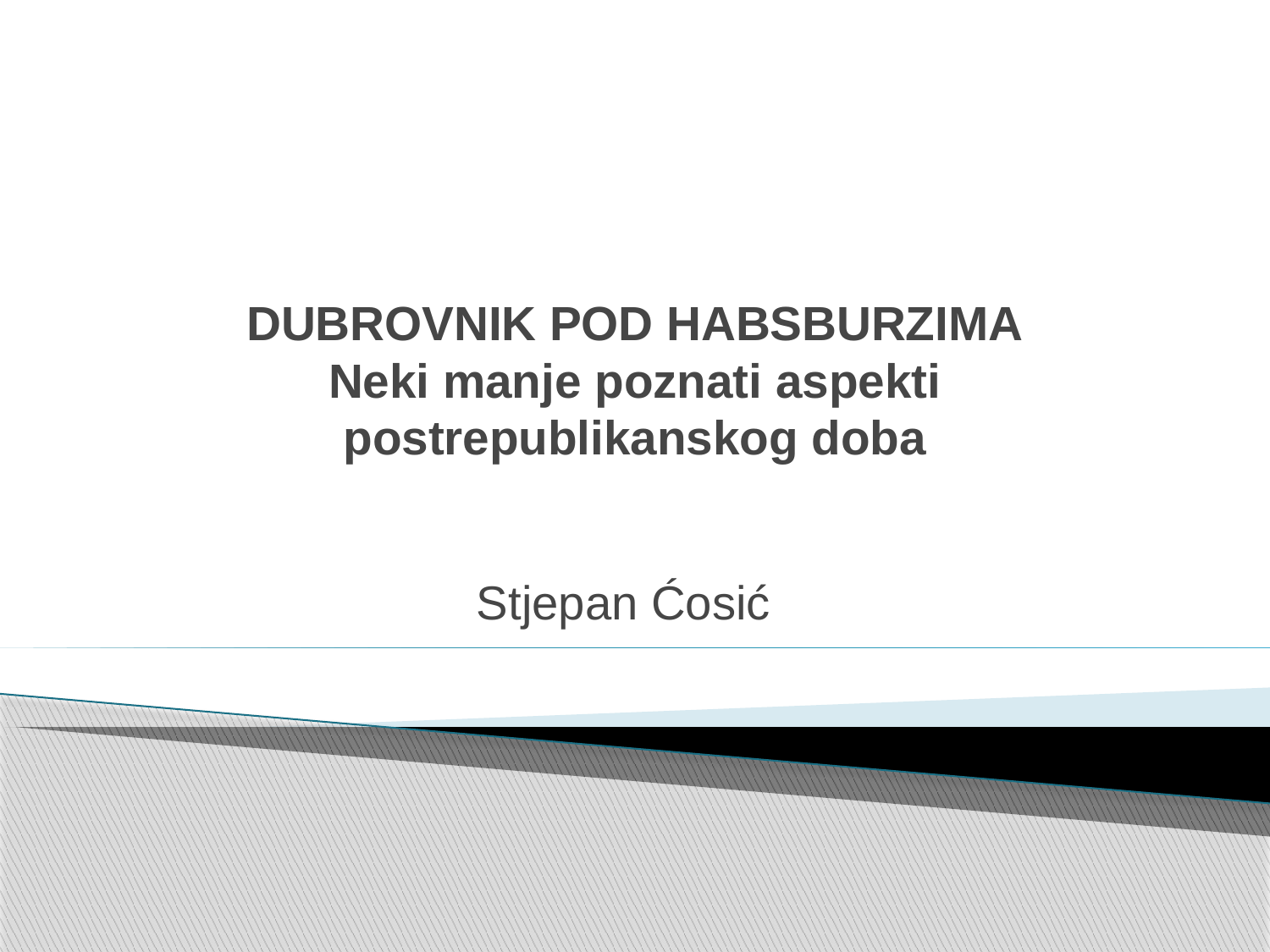

# DUBROVNIK POD HABSBURZIMA Neki manje poznati aspekti postrepublikanskog doba
Stjepan Ćosić